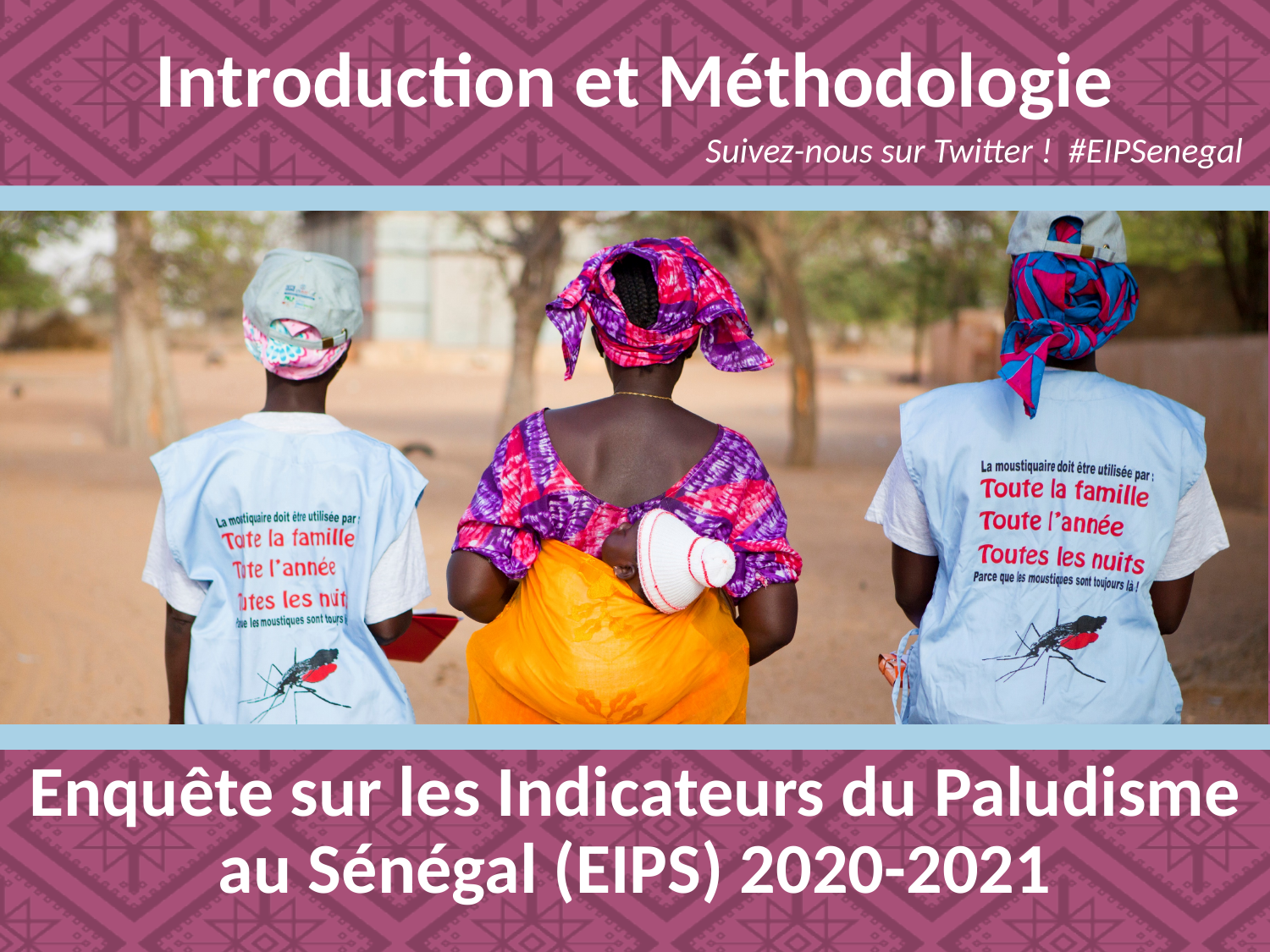

Introduction et Méthodologie
Suivez-nous sur Twitter !  #EIPSenegal